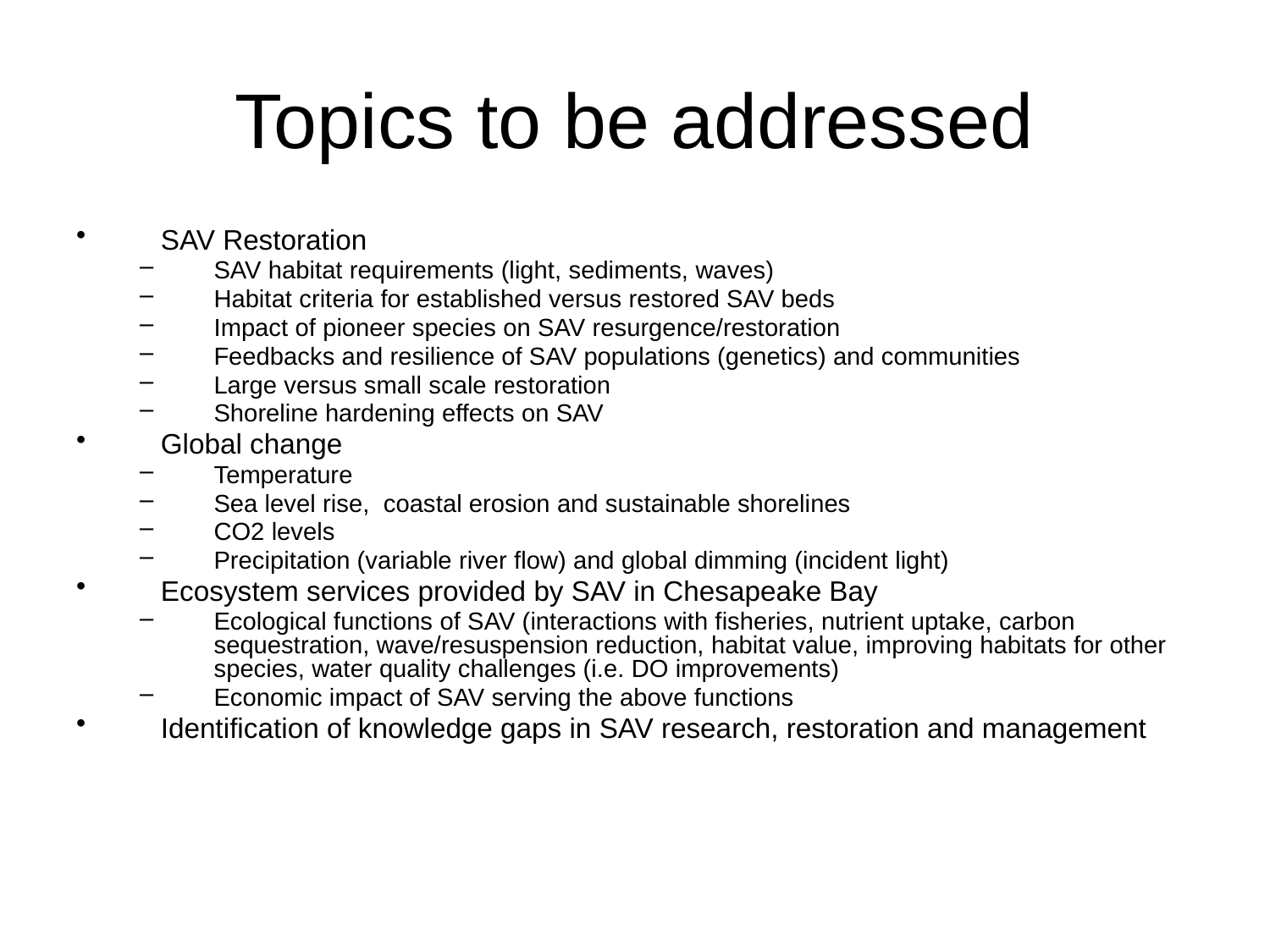

# Topics to be addressed
SAV Restoration
SAV habitat requirements (light, sediments, waves)
Habitat criteria for established versus restored SAV beds
Impact of pioneer species on SAV resurgence/restoration
Feedbacks and resilience of SAV populations (genetics) and communities
Large versus small scale restoration
Shoreline hardening effects on SAV
Global change
Temperature
Sea level rise,  coastal erosion and sustainable shorelines
CO2 levels
Precipitation (variable river flow) and global dimming (incident light)
Ecosystem services provided by SAV in Chesapeake Bay
Ecological functions of SAV (interactions with fisheries, nutrient uptake, carbon sequestration, wave/resuspension reduction, habitat value, improving habitats for other species, water quality challenges (i.e. DO improvements)
Economic impact of SAV serving the above functions
Identification of knowledge gaps in SAV research, restoration and management